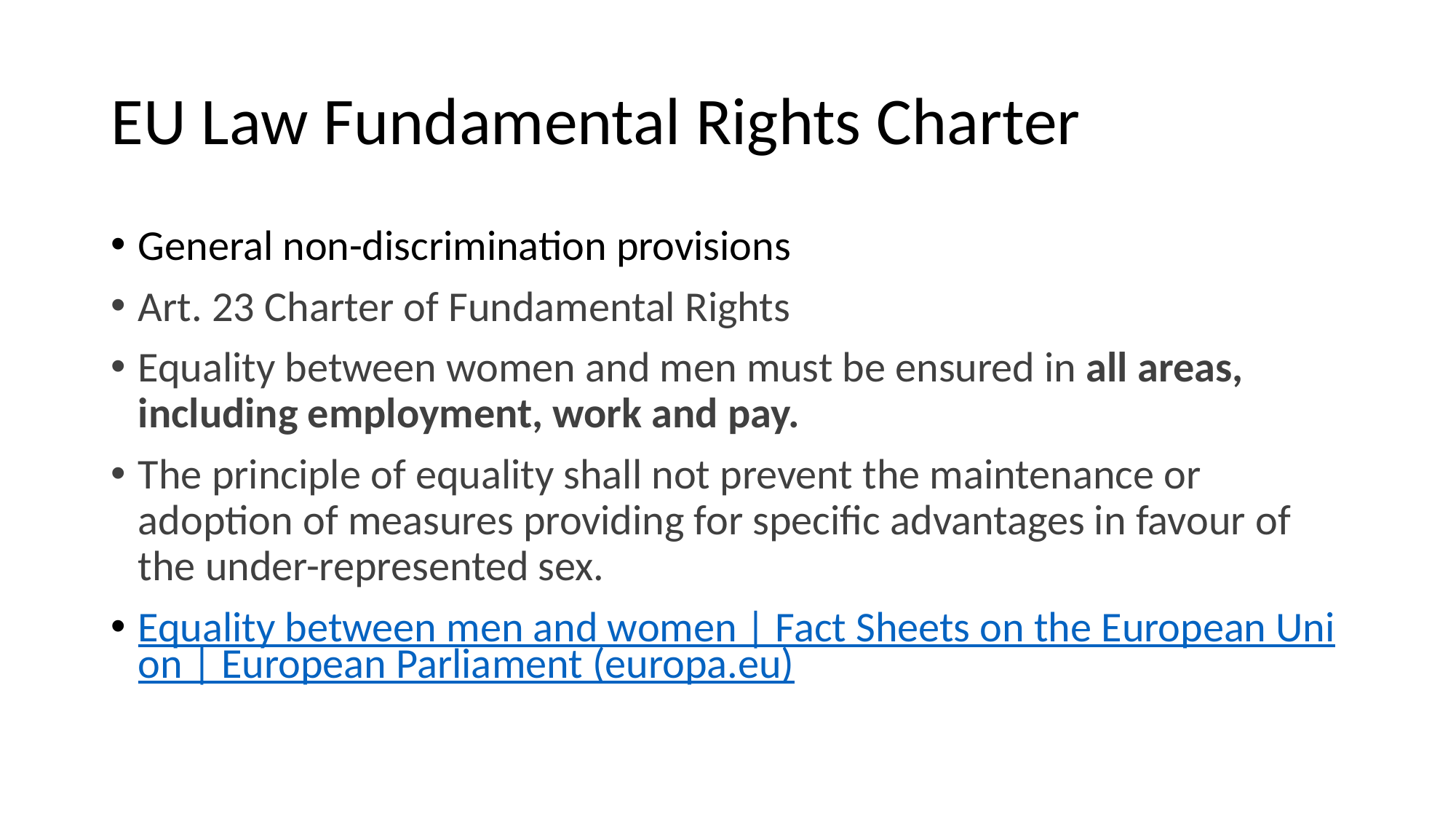

# EU Law Fundamental Rights Charter
General non-discrimination provisions
Art. 23 Charter of Fundamental Rights
Equality between women and men must be ensured in all areas, including employment, work and pay.
The principle of equality shall not prevent the maintenance or adoption of measures providing for specific advantages in favour of the under-represented sex.
Equality between men and women | Fact Sheets on the European Union | European Parliament (europa.eu)